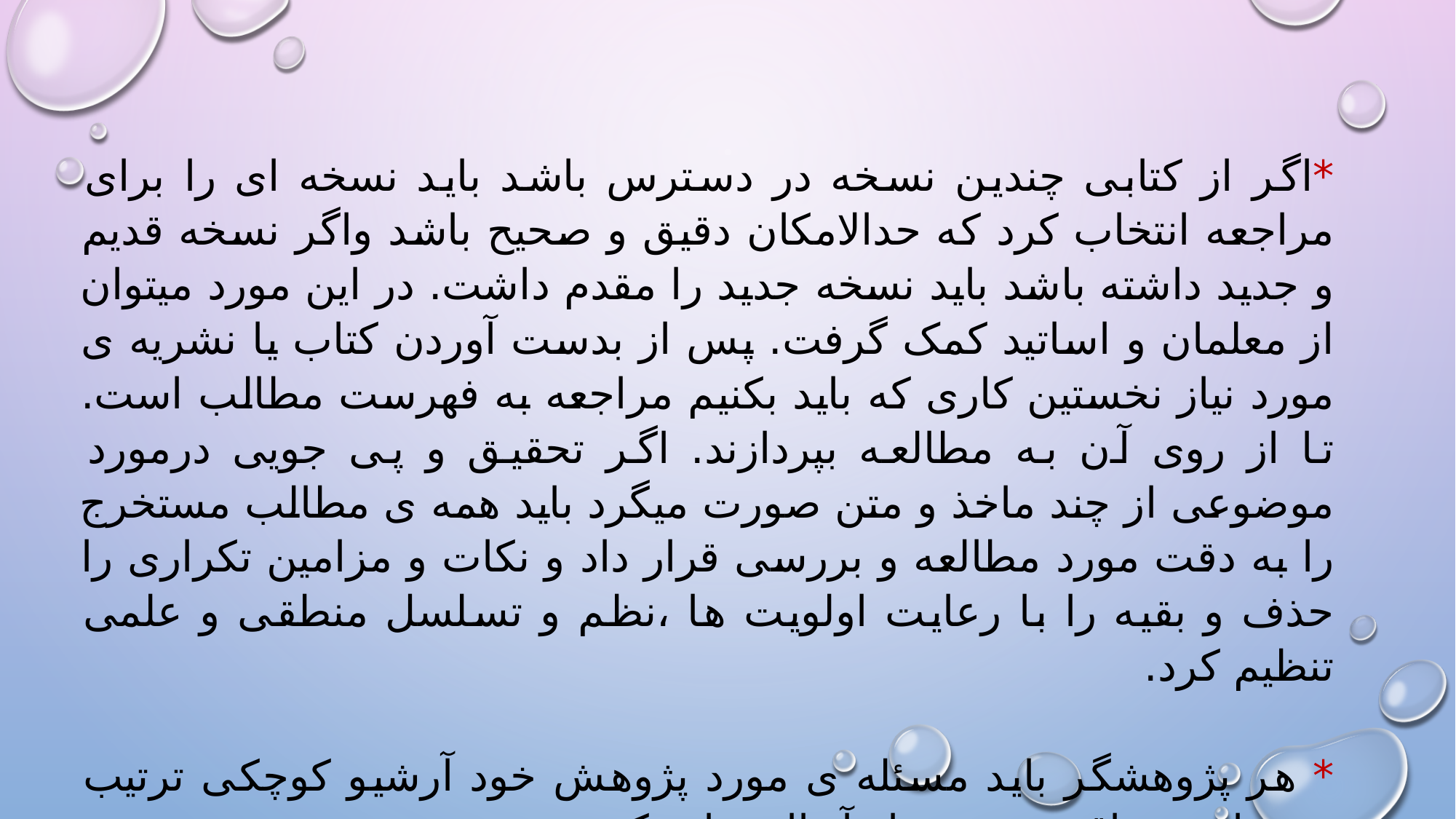

*اگر از کتابی چندین نسخه در دسترس باشد باید نسخه ای را برای مراجعه انتخاب کرد که حدالامکان دقیق و صحیح باشد واگر نسخه قدیم و جدید داشته باشد باید نسخه جدید را مقدم داشت. در این مورد میتوان از معلمان و اساتید کمک گرفت. پس از بدست آوردن کتاب یا نشریه ی مورد نیاز نخستین کاری که باید بکنیم مراجعه به فهرست مطالب است. تا از روی آن به مطالعه بپردازند. اگر تحقیق و پی جویی درمورد موضوعی از چند ماخذ و متن صورت میگرد باید همه ی مطالب مستخرج را به دقت مورد مطالعه و بررسی قرار داد و نکات و مزامین تکراری را حذف و بقیه را با رعایت اولویت ها ،نظم و تسلسل منطقی و علمی تنظیم کرد.

* هر پژوهشگر باید مسئله ی مورد پژوهش خود آرشیو کوچکی ترتیب دهد تا در مواقع ضرورت از آنهااستفاده کند.